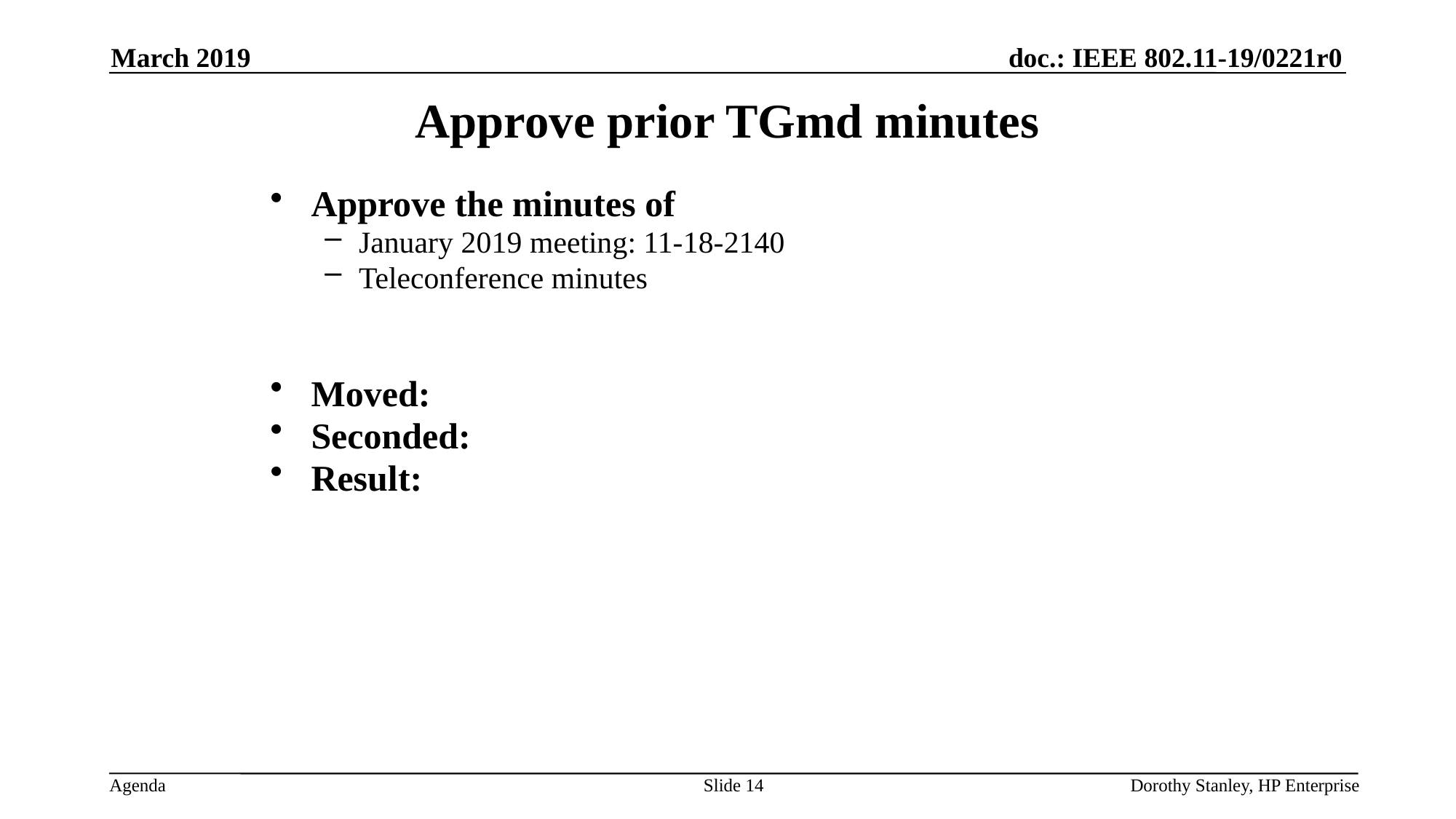

March 2019
Approve prior TGmd minutes
Approve the minutes of
January 2019 meeting: 11-18-2140
Teleconference minutes

Moved:
Seconded:
Result:

Slide 14
Dorothy Stanley, HP Enterprise